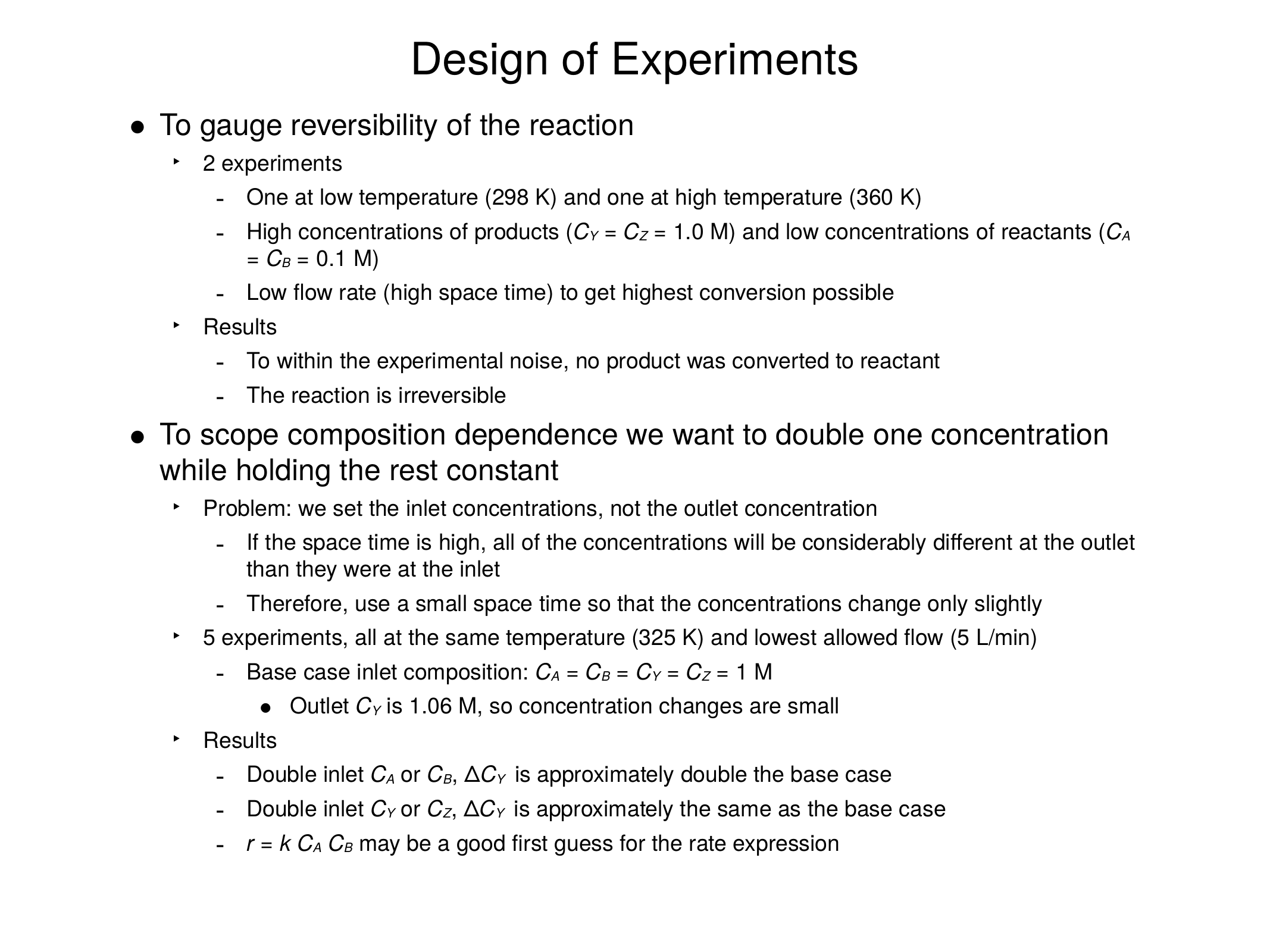

# Design of Experiments
To gauge reversibility of the reaction
2 experiments
One at low temperature (298 K) and one at high temperature (360 K)
High concentrations of products (CY = CZ = 1.0 M) and low concentrations of reactants (CA = CB = 0.1 M)
Low flow rate (high space time) to get highest conversion possible
Results
To within the experimental noise, no product was converted to reactant
The reaction is irreversible
To scope composition dependence we want to double one concentration while holding the rest constant
Problem: we set the inlet concentrations, not the outlet concentration
If the space time is high, all of the concentrations will be considerably different at the outlet than they were at the inlet
Therefore, use a small space time so that the concentrations change only slightly
5 experiments, all at the same temperature (325 K) and lowest allowed flow (5 L/min)
Base case inlet composition: CA = CB = CY = CZ = 1 M
Outlet CY is 1.06 M, so concentration changes are small
Results
Double inlet CA or CB, ΔCY  is approximately double the base case
Double inlet CY or CZ, ΔCY  is approximately the same as the base case
r = k CA CB may be a good first guess for the rate expression